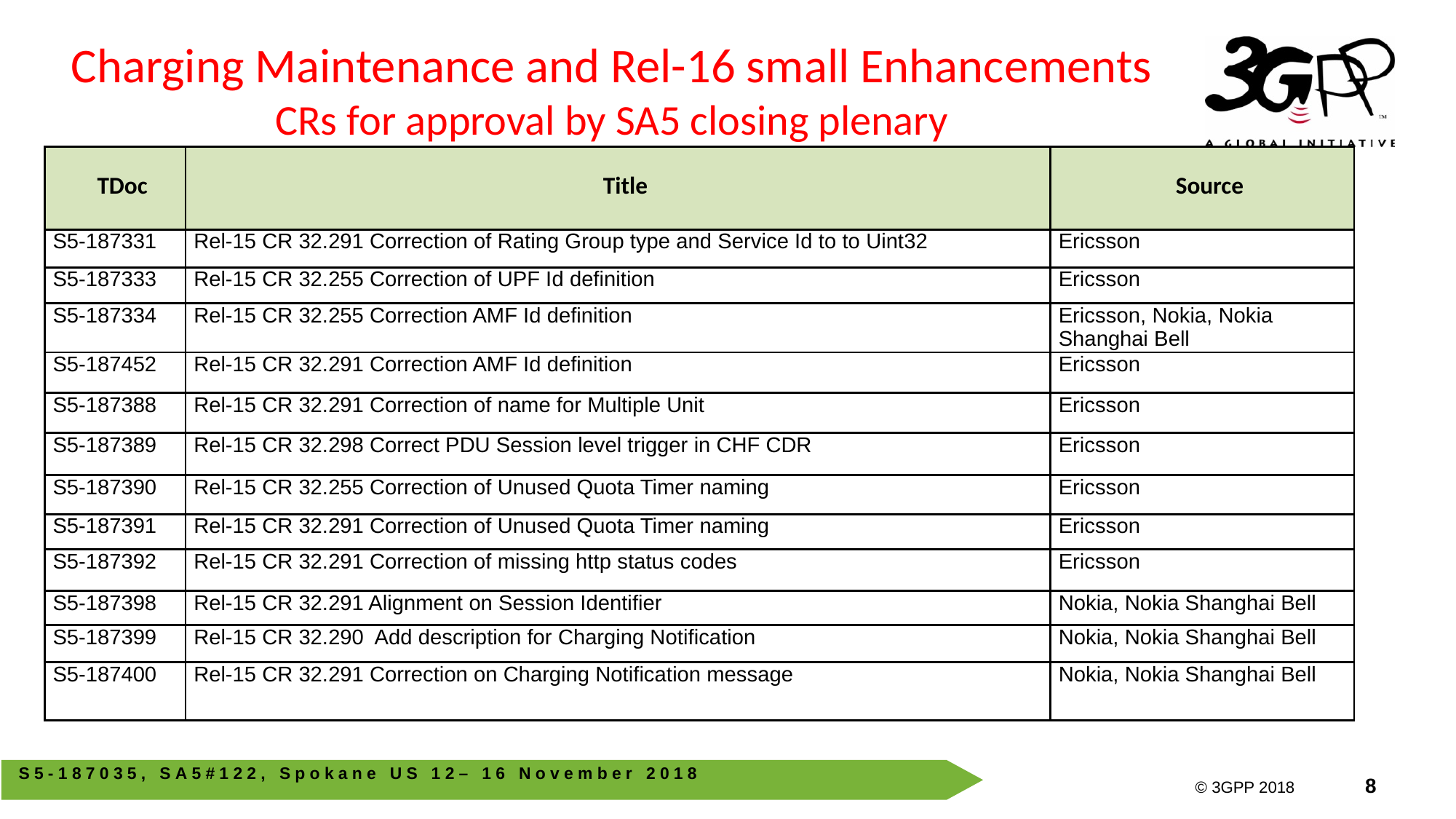

Charging Maintenance and Rel-16 small Enhancements CRs for approval by SA5 closing plenary
| TDoc | Title | Source |
| --- | --- | --- |
| S5-187331 | Rel-15 CR 32.291 Correction of Rating Group type and Service Id to to Uint32 | Ericsson |
| S5-187333 | Rel-15 CR 32.255 Correction of UPF Id definition | Ericsson |
| S5-187334 | Rel-15 CR 32.255 Correction AMF Id definition | Ericsson, Nokia, Nokia Shanghai Bell |
| S5-187452 | Rel-15 CR 32.291 Correction AMF Id definition | Ericsson |
| S5-187388 | Rel-15 CR 32.291 Correction of name for Multiple Unit | Ericsson |
| S5-187389 | Rel-15 CR 32.298 Correct PDU Session level trigger in CHF CDR | Ericsson |
| S5-187390 | Rel-15 CR 32.255 Correction of Unused Quota Timer naming | Ericsson |
| S5-187391 | Rel-15 CR 32.291 Correction of Unused Quota Timer naming | Ericsson |
| S5-187392 | Rel-15 CR 32.291 Correction of missing http status codes | Ericsson |
| S5-187398 | Rel-15 CR 32.291 Alignment on Session Identifier | Nokia, Nokia Shanghai Bell |
| S5-187399 | Rel-15 CR 32.290 Add description for Charging Notification | Nokia, Nokia Shanghai Bell |
| S5-187400 | Rel-15 CR 32.291 Correction on Charging Notification message | Nokia, Nokia Shanghai Bell |